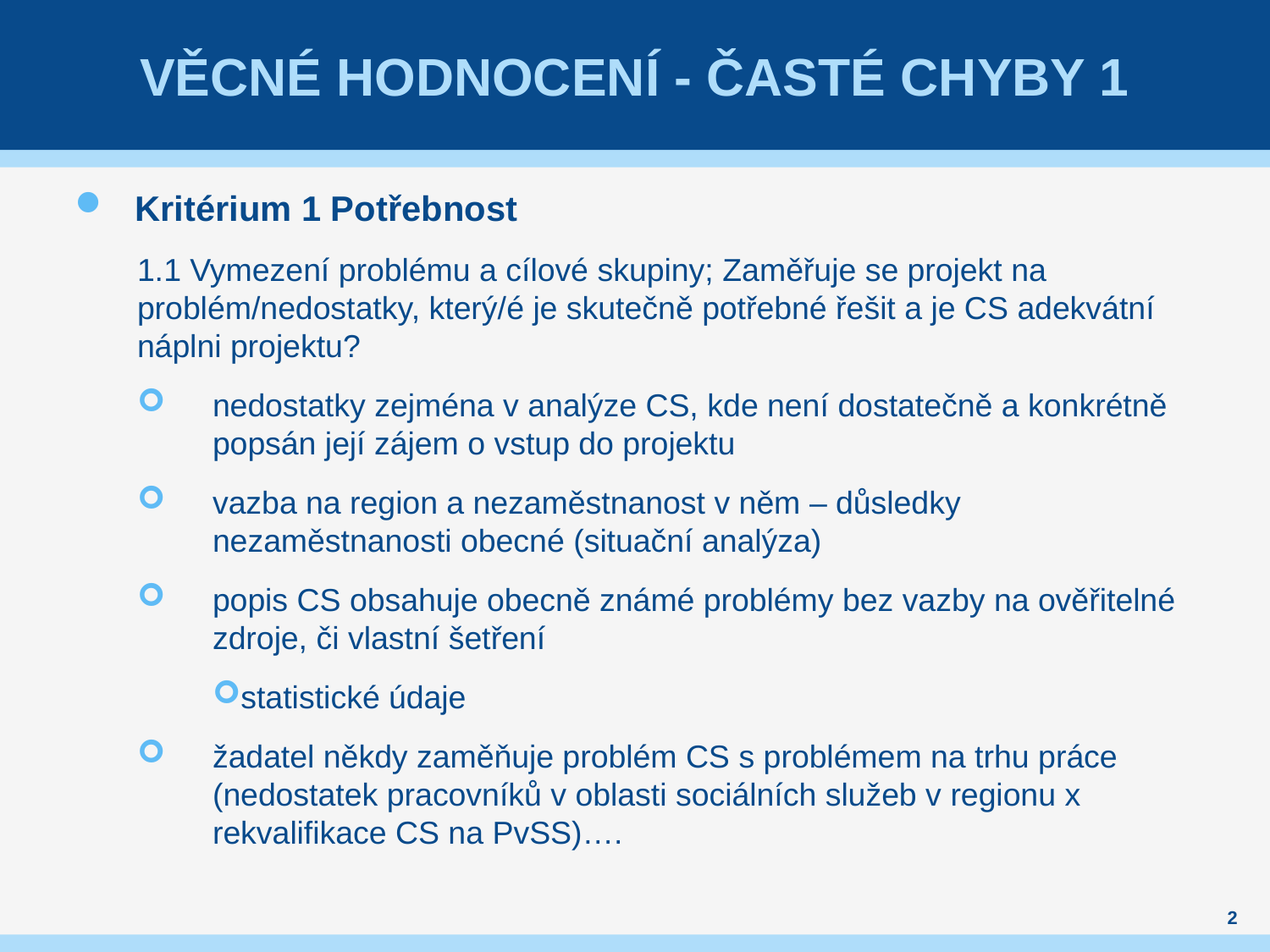

# Věcné hodnocení - časté chyby 1
Kritérium 1 Potřebnost
1.1 Vymezení problému a cílové skupiny; Zaměřuje se projekt na problém/nedostatky, který/é je skutečně potřebné řešit a je CS adekvátní náplni projektu?
nedostatky zejména v analýze CS, kde není dostatečně a konkrétně  popsán její zájem o vstup do projektu
vazba na region a nezaměstnanost v něm – důsledky nezaměstnanosti obecné (situační analýza)
popis CS obsahuje obecně známé problémy bez vazby na ověřitelné zdroje, či vlastní šetření
statistické údaje
žadatel někdy zaměňuje problém CS s problémem na trhu práce (nedostatek pracovníků v oblasti sociálních služeb v regionu x rekvalifikace CS na PvSS)….

2